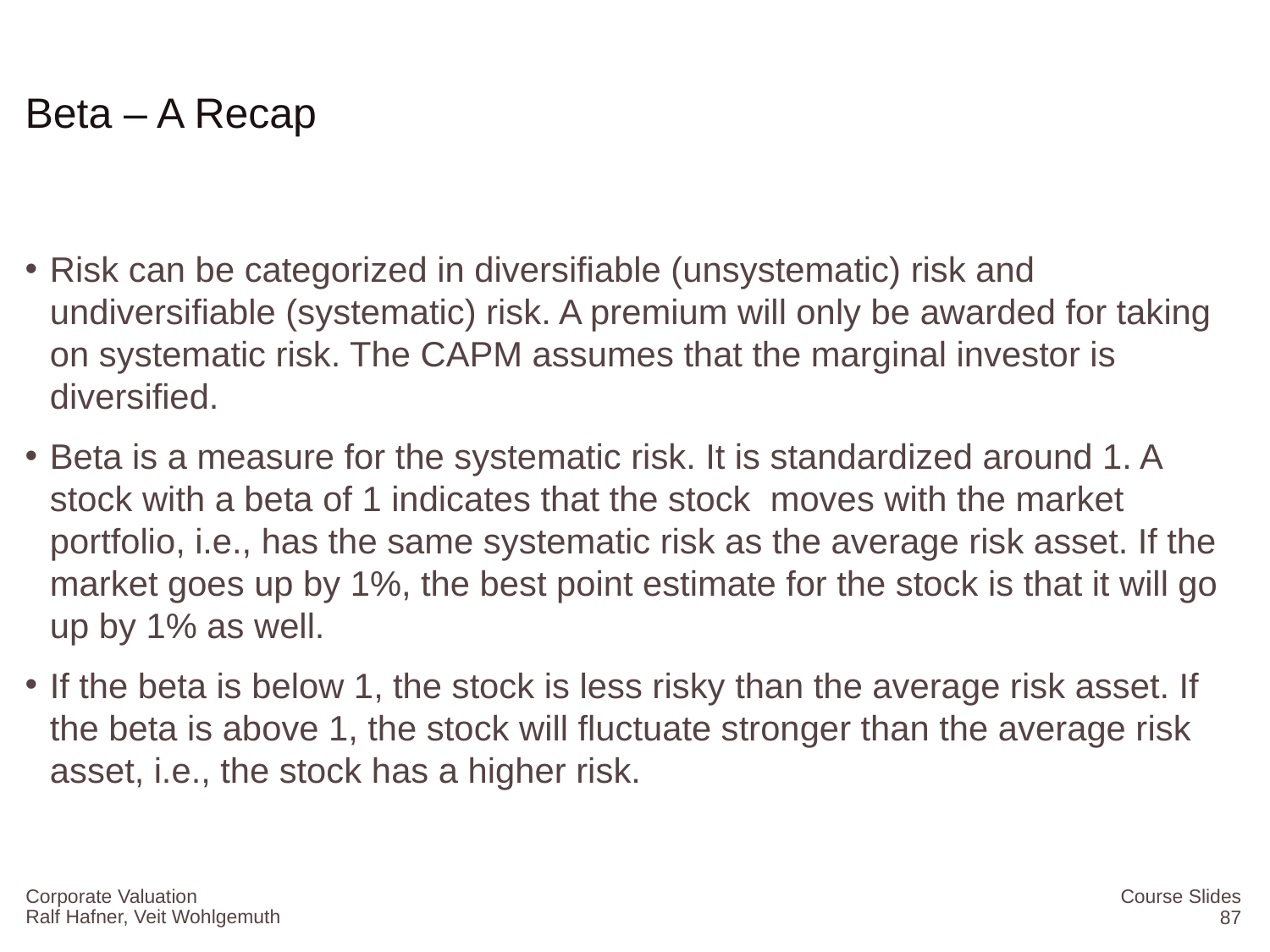

# Beta – A Recap
Risk can be categorized in diversifiable (unsystematic) risk and undiversifiable (systematic) risk. A premium will only be awarded for taking on systematic risk. The CAPM assumes that the marginal investor is diversified.
Beta is a measure for the systematic risk. It is standardized around 1. A stock with a beta of 1 indicates that the stock  moves with the market portfolio, i.e., has the same systematic risk as the average risk asset. If the market goes up by 1%, the best point estimate for the stock is that it will go up by 1% as well.
If the beta is below 1, the stock is less risky than the average risk asset. If the beta is above 1, the stock will fluctuate stronger than the average risk asset, i.e., the stock has a higher risk.

Corporate Valuation
Course Slides
87